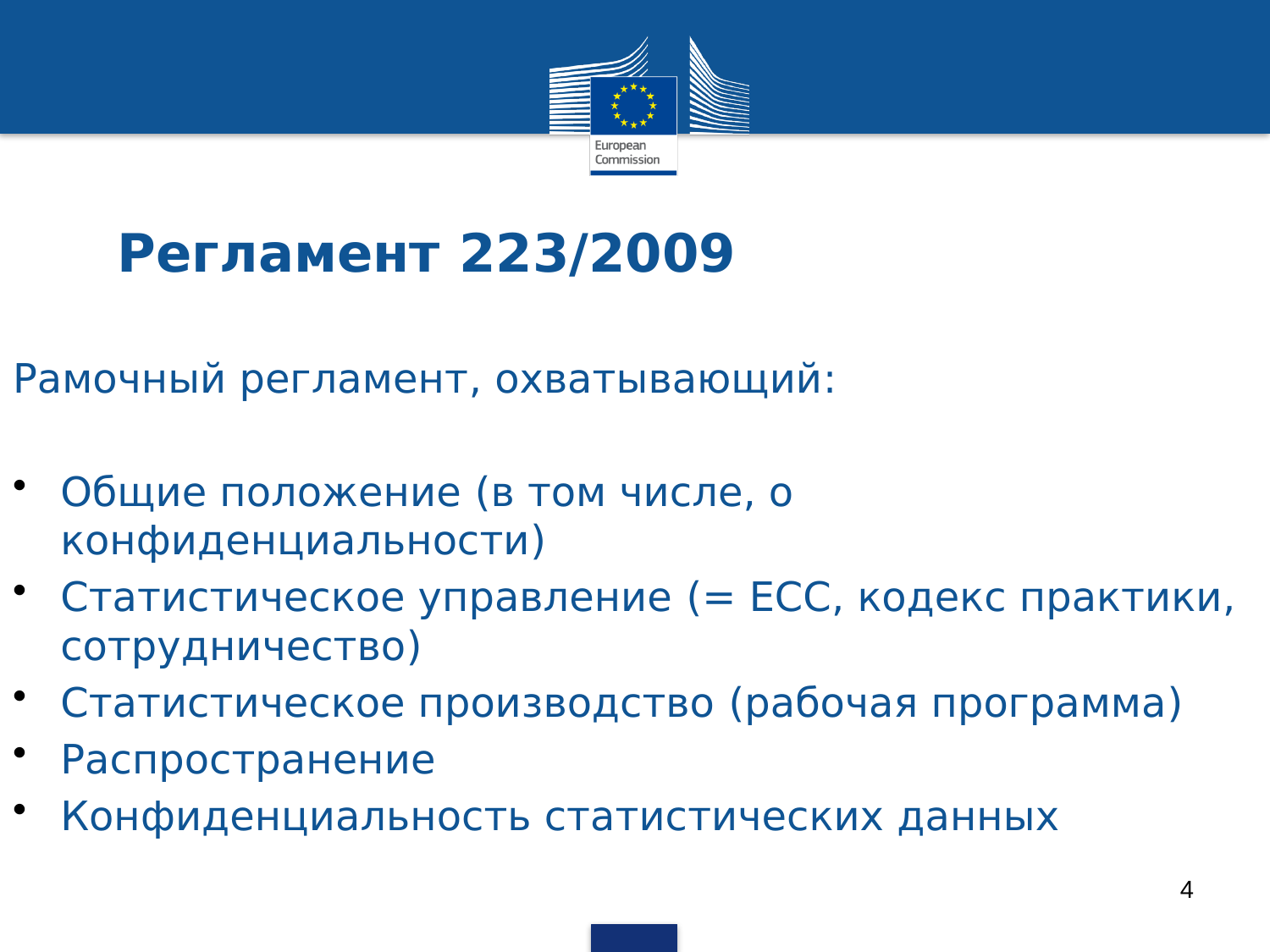

# Регламент 223/2009
Рамочный регламент, охватывающий:

Общие положение (в том числе, о конфиденциальности)
Статистическое управление (= ЕСС, кодекс практики, сотрудничество)
Статистическое производство (рабочая программа)
Распространение
Конфиденциальность статистических данных
4